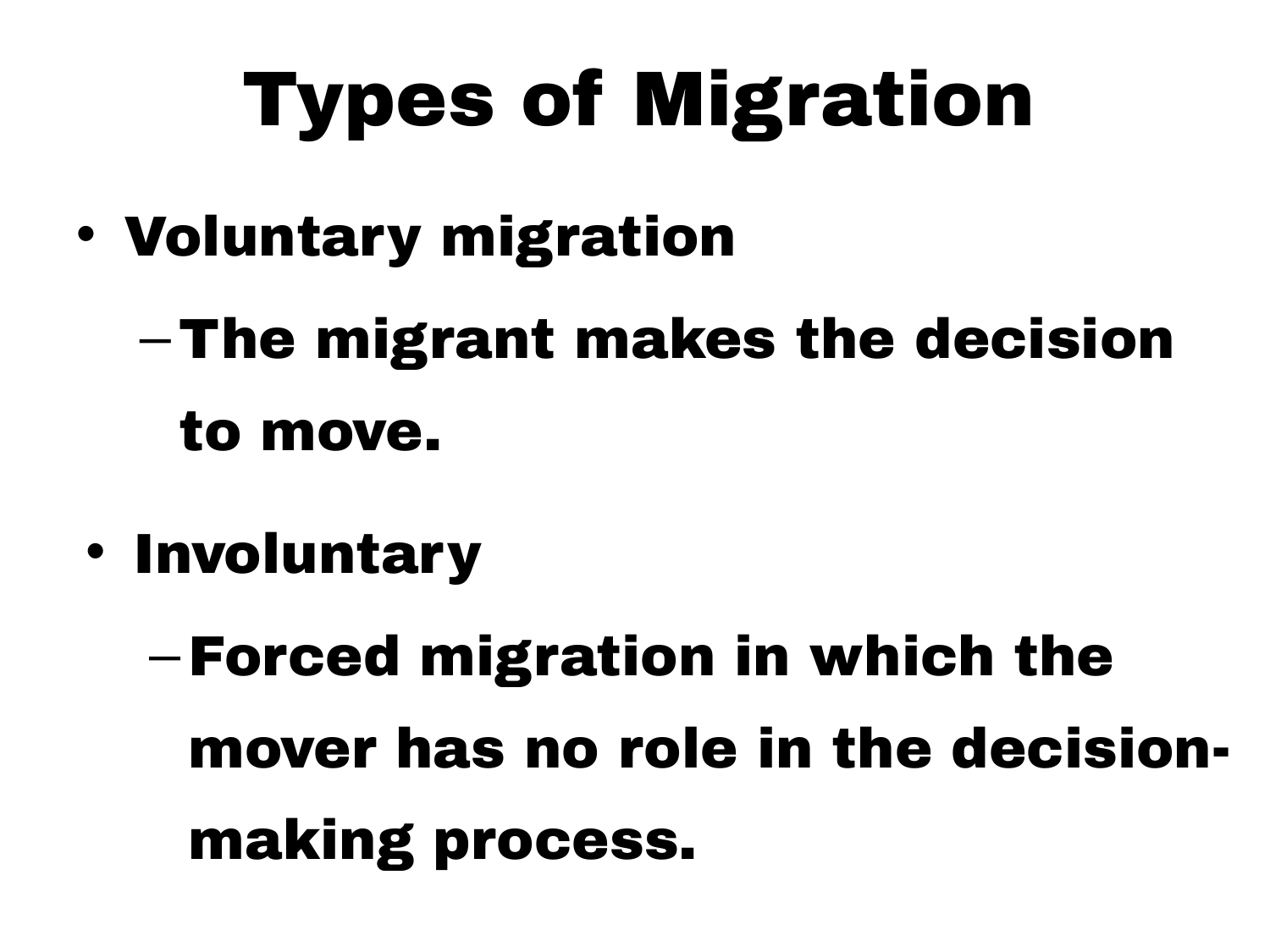

Types of Migration
Voluntary migration
The migrant makes the decision to move.
Involuntary
Forced migration in which the mover has no role in the decision-making process.